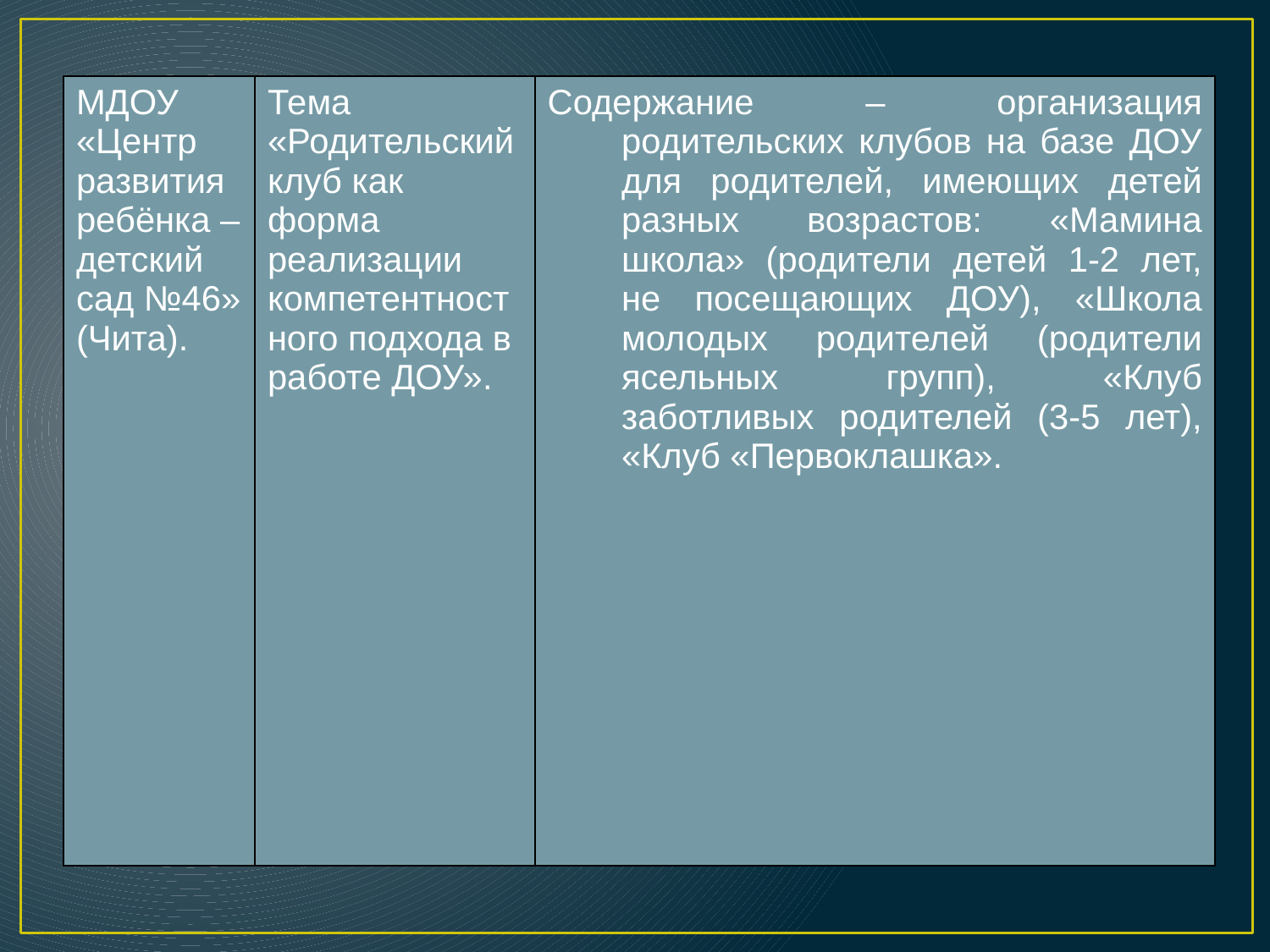

| МДОУ «Центр развития ребёнка – детский сад №46» (Чита). | Тема «Родительский клуб как форма реализации компетентностного подхода в работе ДОУ». | Содержание – организация родительских клубов на базе ДОУ для родителей, имеющих детей разных возрастов: «Мамина школа» (родители детей 1-2 лет, не посещающих ДОУ), «Школа молодых родителей (родители ясельных групп), «Клуб заботливых родителей (3-5 лет), «Клуб «Первоклашка». |
| --- | --- | --- |